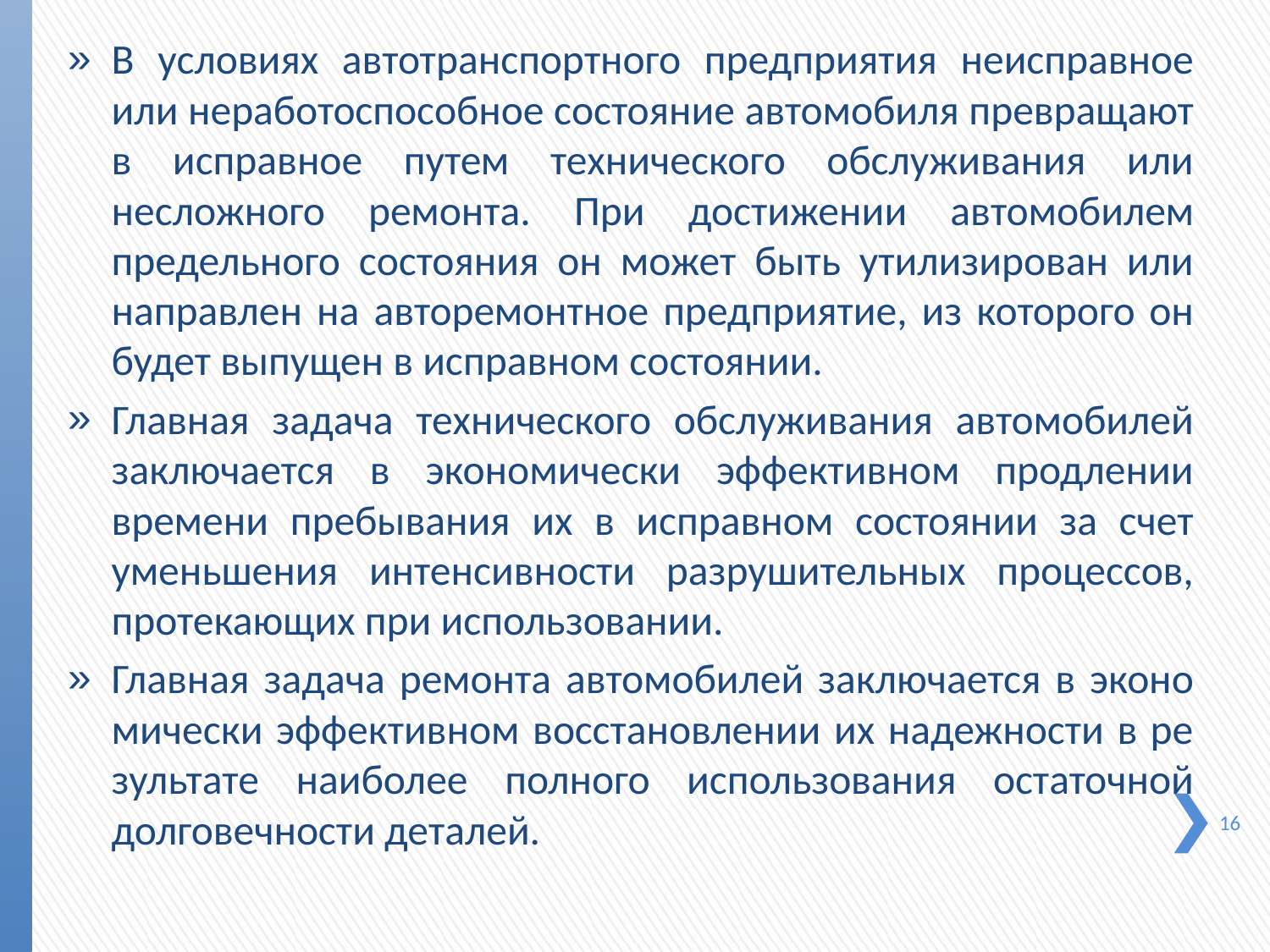

В условиях автотранспортного предприятия неисправное или неработоспособное состояние автомобиля превращают в исправное путем технического обслуживания или несложного ремонта. При достижении автомобилем предельного состоя­ния он может быть утилизирован или направлен на авторе­монтное предприятие, из которого он будет выпущен в ис­правном состоянии.
Главная задача технического обслуживания автомобилей заключается в экономически эффективном продлении времени пребывания их в исправном состоянии за счет уменьшения интенсивности разрушительных процессов, протекающих при использовании.
Главная задача ремонта автомобилей заключается в эконо­мически эффективном восстановлении их надежности в ре­зультате наиболее полного использования остаточной долго­вечности деталей.

16